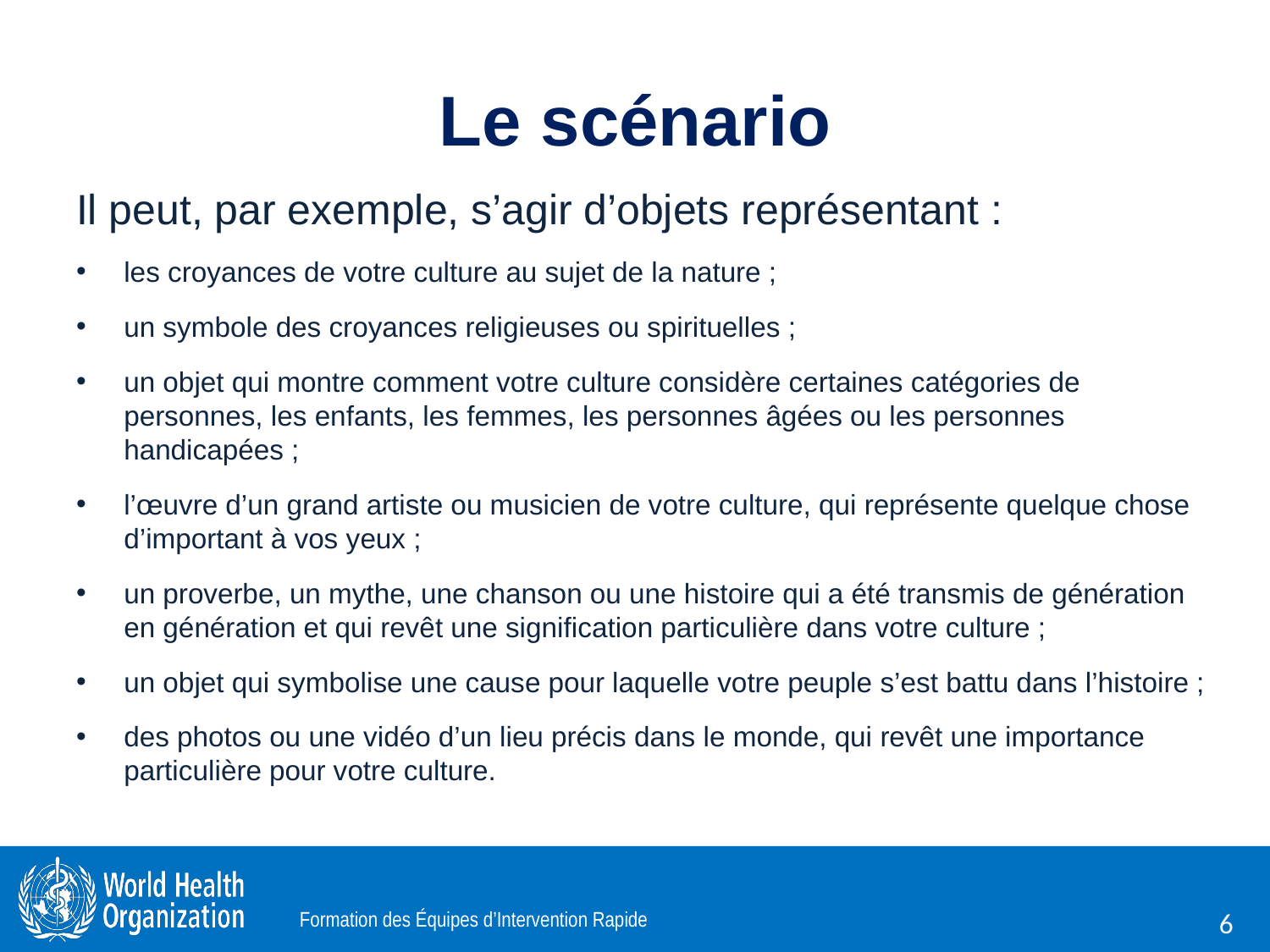

# Le scénario
Il peut, par exemple, s’agir d’objets représentant :
les croyances de votre culture au sujet de la nature ;
un symbole des croyances religieuses ou spirituelles ;
un objet qui montre comment votre culture considère certaines catégories de personnes, les enfants, les femmes, les personnes âgées ou les personnes handicapées ;
l’œuvre d’un grand artiste ou musicien de votre culture, qui représente quelque chose d’important à vos yeux ;
un proverbe, un mythe, une chanson ou une histoire qui a été transmis de génération en génération et qui revêt une signification particulière dans votre culture ;
un objet qui symbolise une cause pour laquelle votre peuple s’est battu dans l’histoire ;
des photos ou une vidéo d’un lieu précis dans le monde, qui revêt une importance particulière pour votre culture.